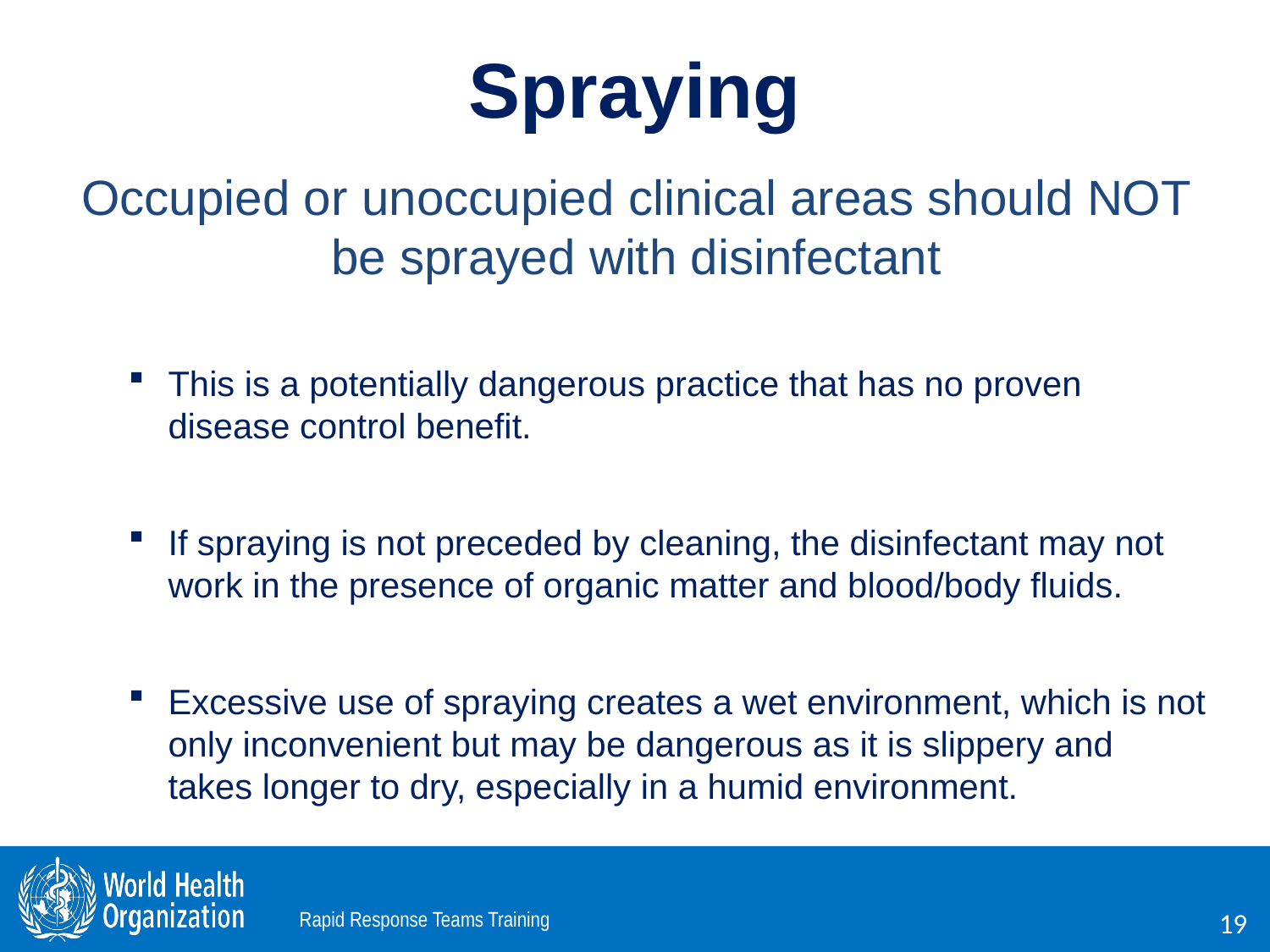

Spraying
Occupied or unoccupied clinical areas should NOT be sprayed with disinfectant

This is a potentially dangerous practice that has no proven disease control benefit.

If spraying is not preceded by cleaning, the disinfectant may not work in the presence of organic matter and blood/body fluids.

Excessive use of spraying creates a wet environment, which is not only inconvenient but may be dangerous as it is slippery and takes longer to dry, especially in a humid environment.